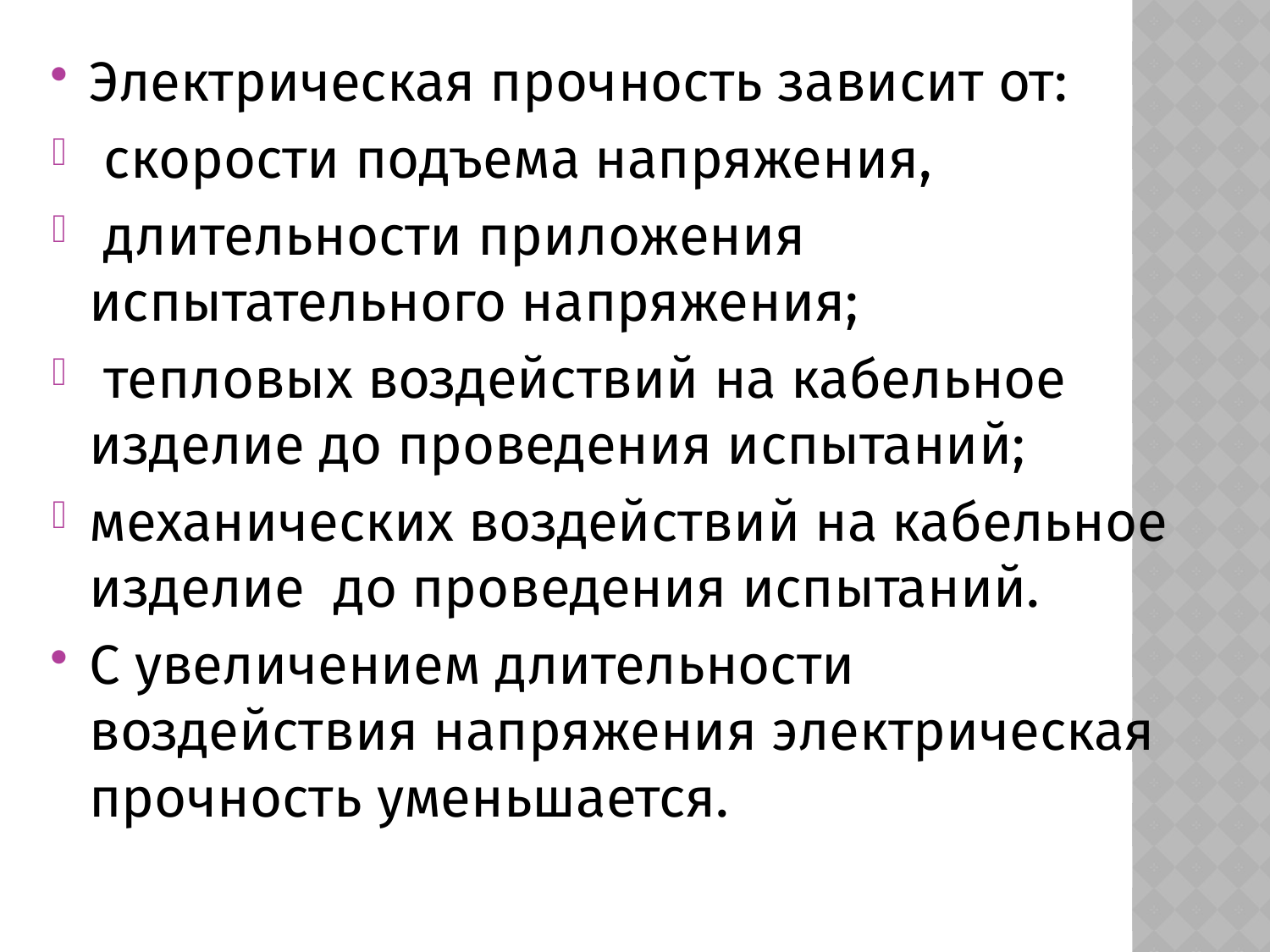

Электрическая прочность зависит от:
 скорости подъема напряжения,
 длительности приложения испытательного напряжения;
 тепловых воздействий на кабельное изделие до проведения испытаний;
механических воздействий на кабельное изделие  до проведения испытаний.
С увеличением длительности воздействия напряжения электрическая прочность уменьшается.
#